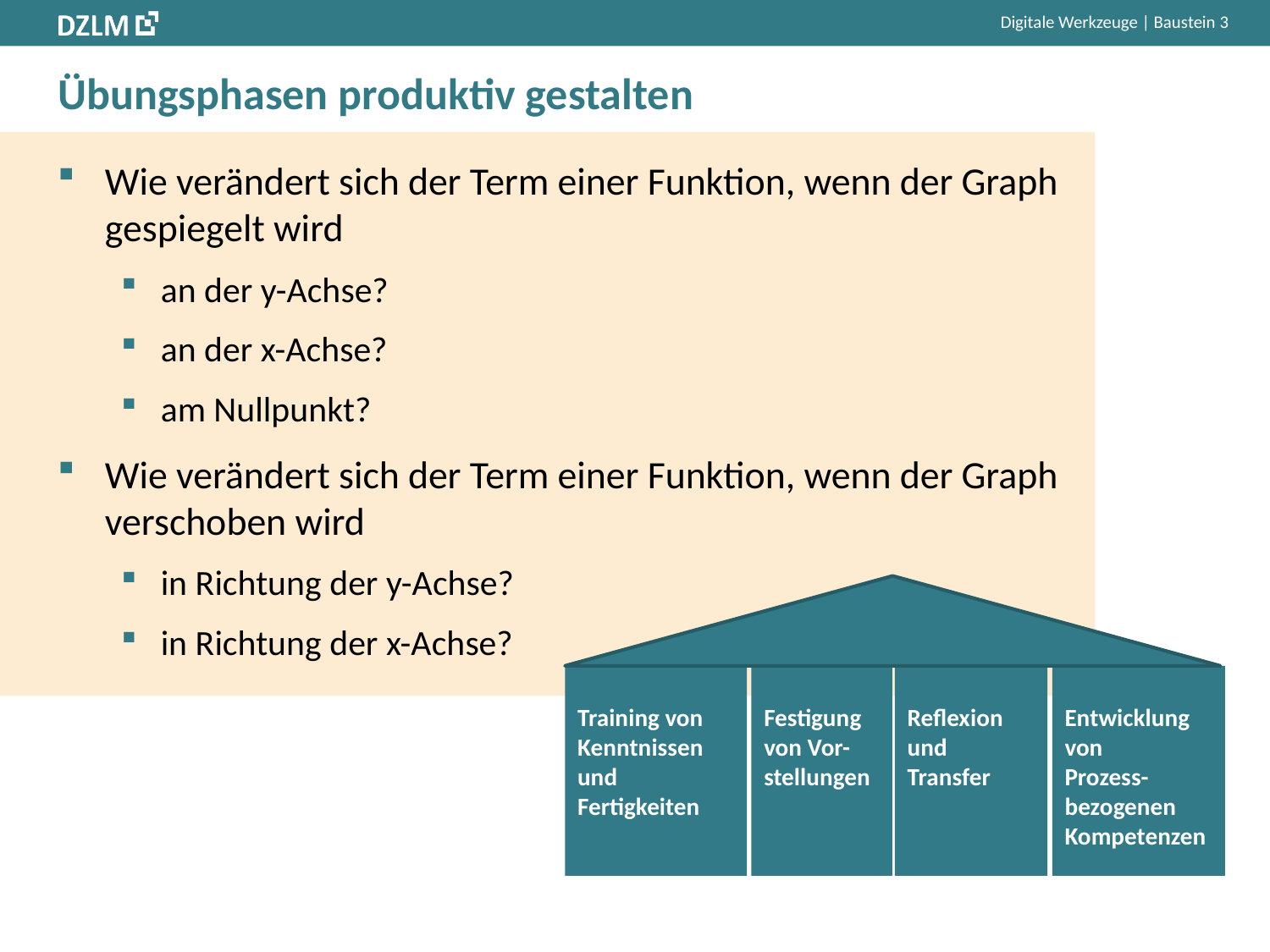

# Übungsphasen produktiv gestalten

Wie verändert sich der Term einer Funktion, wenn der Graph gespiegelt wird
an der y-Achse?
an der x-Achse?
am Nullpunkt?
Wie verändert sich der Term einer Funktion, wenn der Graph verschoben wird
in Richtung der y-Achse?
in Richtung der x-Achse?

Training von Kenntnissen und Fertigkeiten

Festigung von Vor-stellungen

Reflexion und Transfer

Entwicklung von
Prozess-bezogenen Kompetenzen